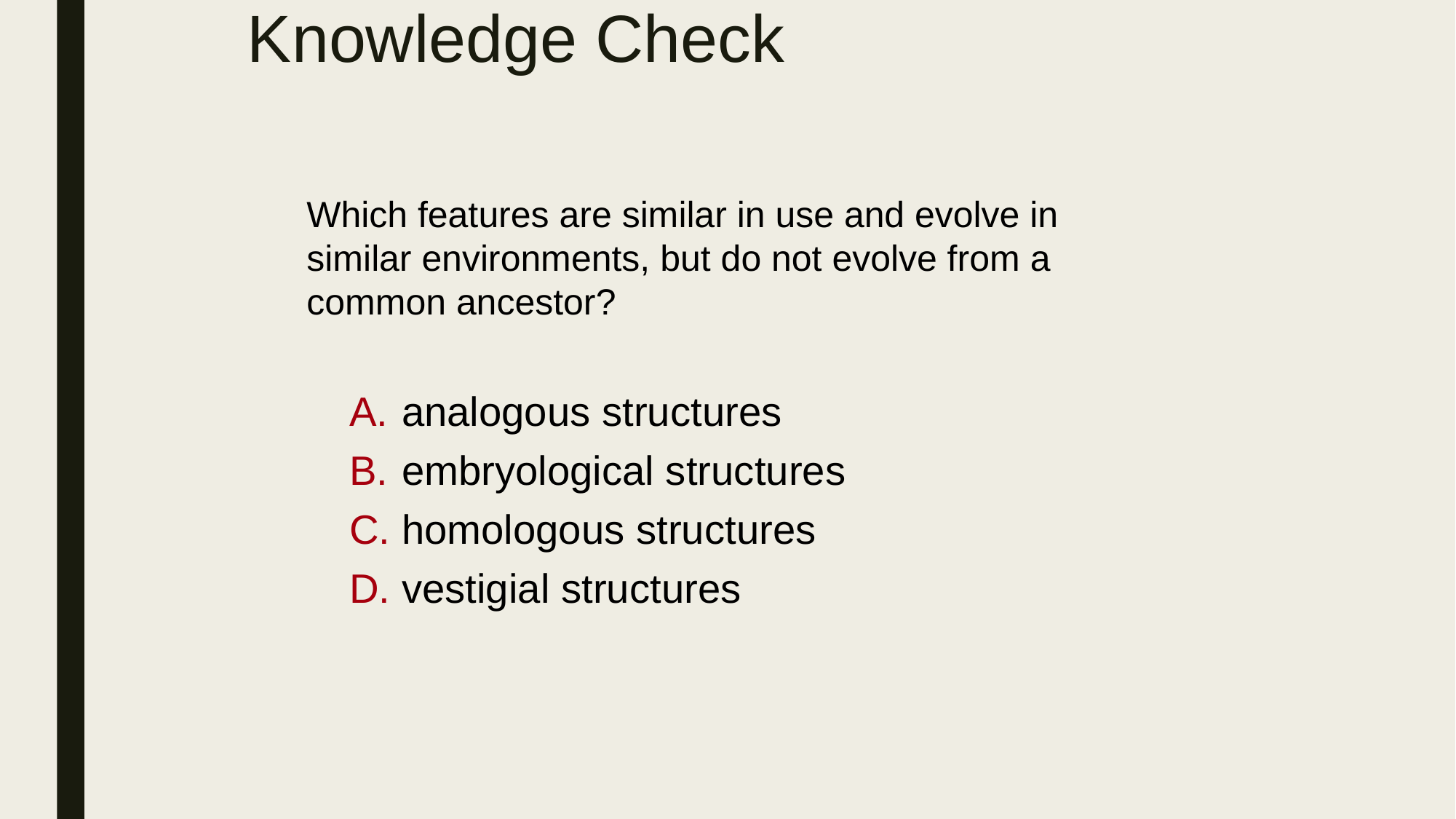

# Knowledge Check
Which features are similar in use and evolve in
similar environments, but do not evolve from a
common ancestor?
 analogous structures
 embryological structures
 homologous structures
 vestigial structures